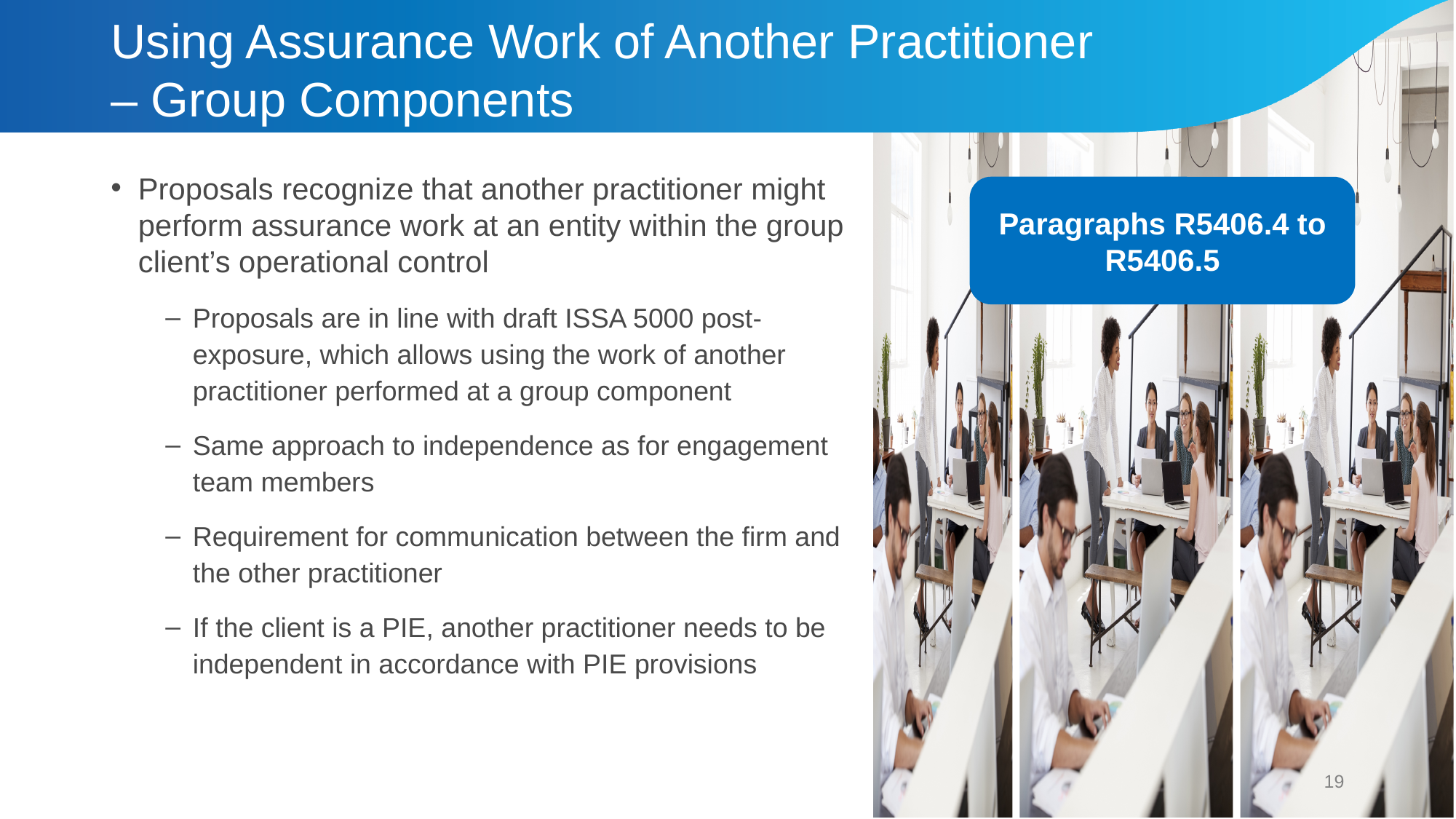

# Using Assurance Work of Another Practitioner – Group Components
Proposals recognize that another practitioner might perform assurance work at an entity within the group client’s operational control
Proposals are in line with draft ISSA 5000 post-exposure, which allows using the work of another practitioner performed at a group component
Same approach to independence as for engagement team members
Requirement for communication between the firm and the other practitioner
If the client is a PIE, another practitioner needs to be independent in accordance with PIE provisions

Paragraphs R5406.4 to R5406.5
19